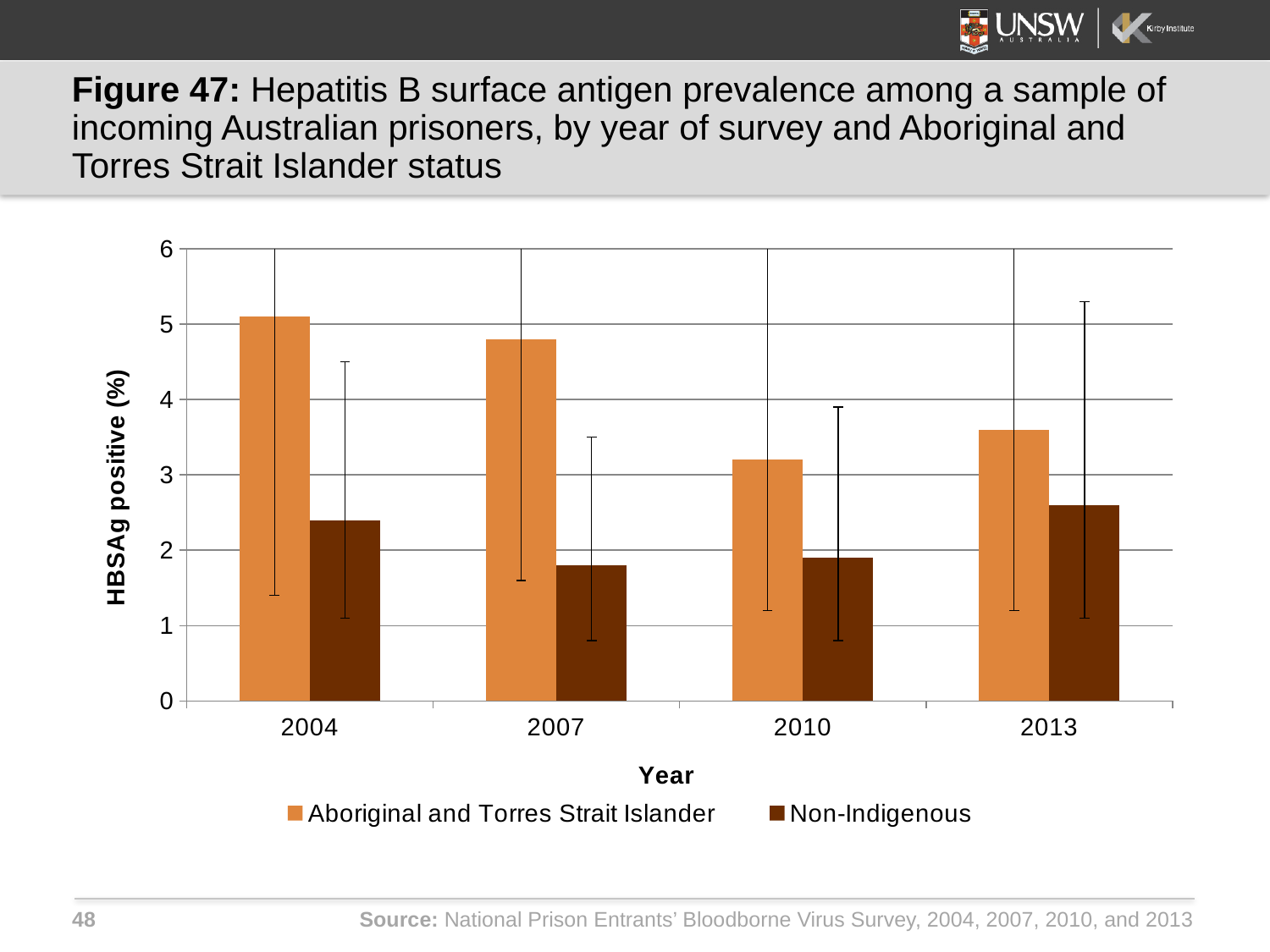

# Figure 47: Hepatitis B surface antigen prevalence among a sample of incoming Australian prisoners, by year of survey and Aboriginal and Torres Strait Islander status

### Chart

| Category | Aboriginal and Torres Strait Islander  | Non-Indigenous  |
|---|---|---|
| 2004 | 5.1 | 2.4 |
| 2007 | 4.8 | 1.8 |
| 2010 | 3.2 | 1.9 |
| 2013 | 3.6 | 2.6 |
Source: National Prison Entrants’ Bloodborne Virus Survey, 2004, 2007, 2010, and 2013
48